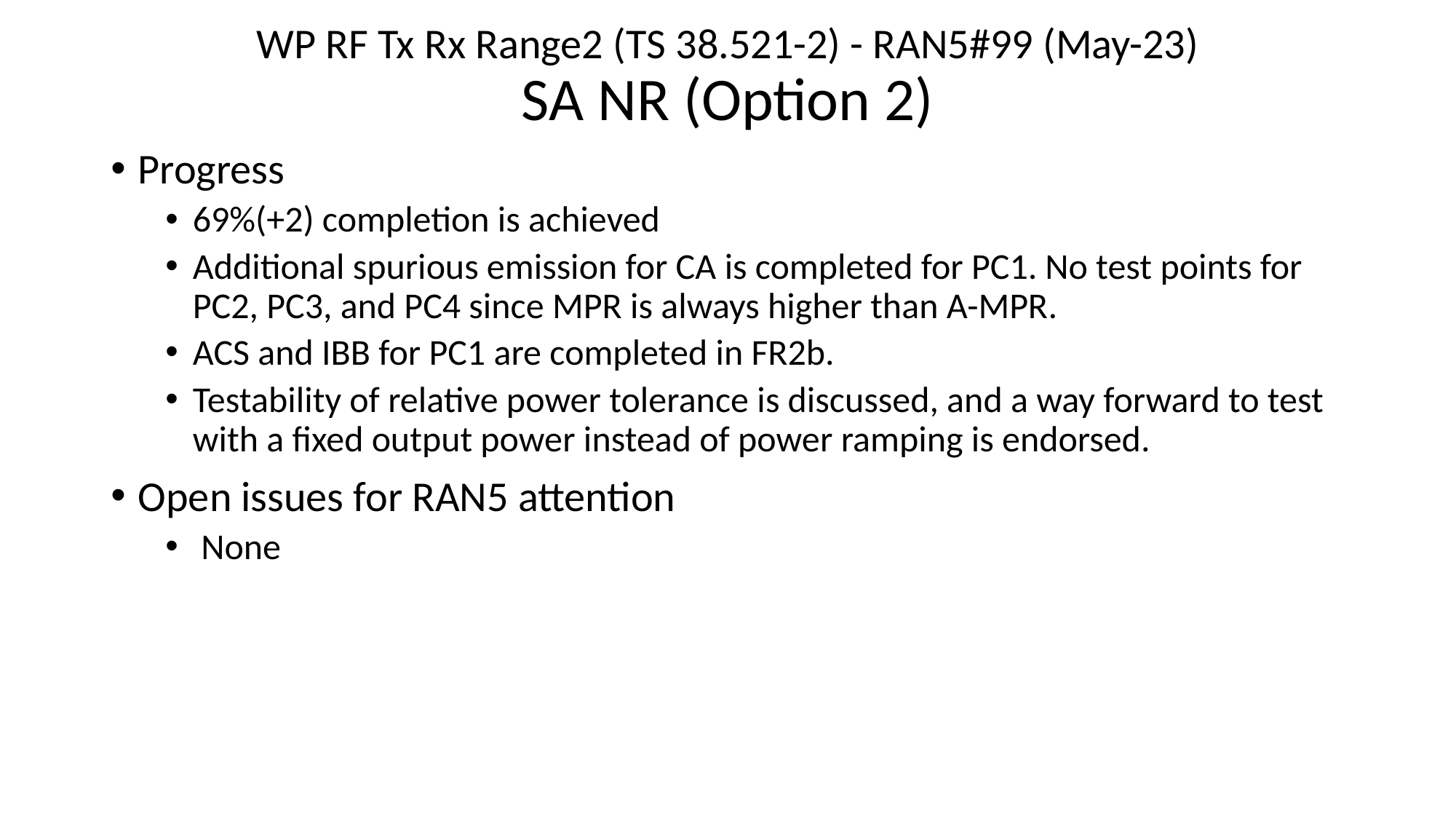

# WP RF Tx Rx Range2 (TS 38.521-2) - RAN5#99 (May-23) SA NR (Option 2)
Progress
69%(+2) completion is achieved
Additional spurious emission for CA is completed for PC1. No test points for PC2, PC3, and PC4 since MPR is always higher than A-MPR.
ACS and IBB for PC1 are completed in FR2b.
Testability of relative power tolerance is discussed, and a way forward to test with a fixed output power instead of power ramping is endorsed.
Open issues for RAN5 attention
 None